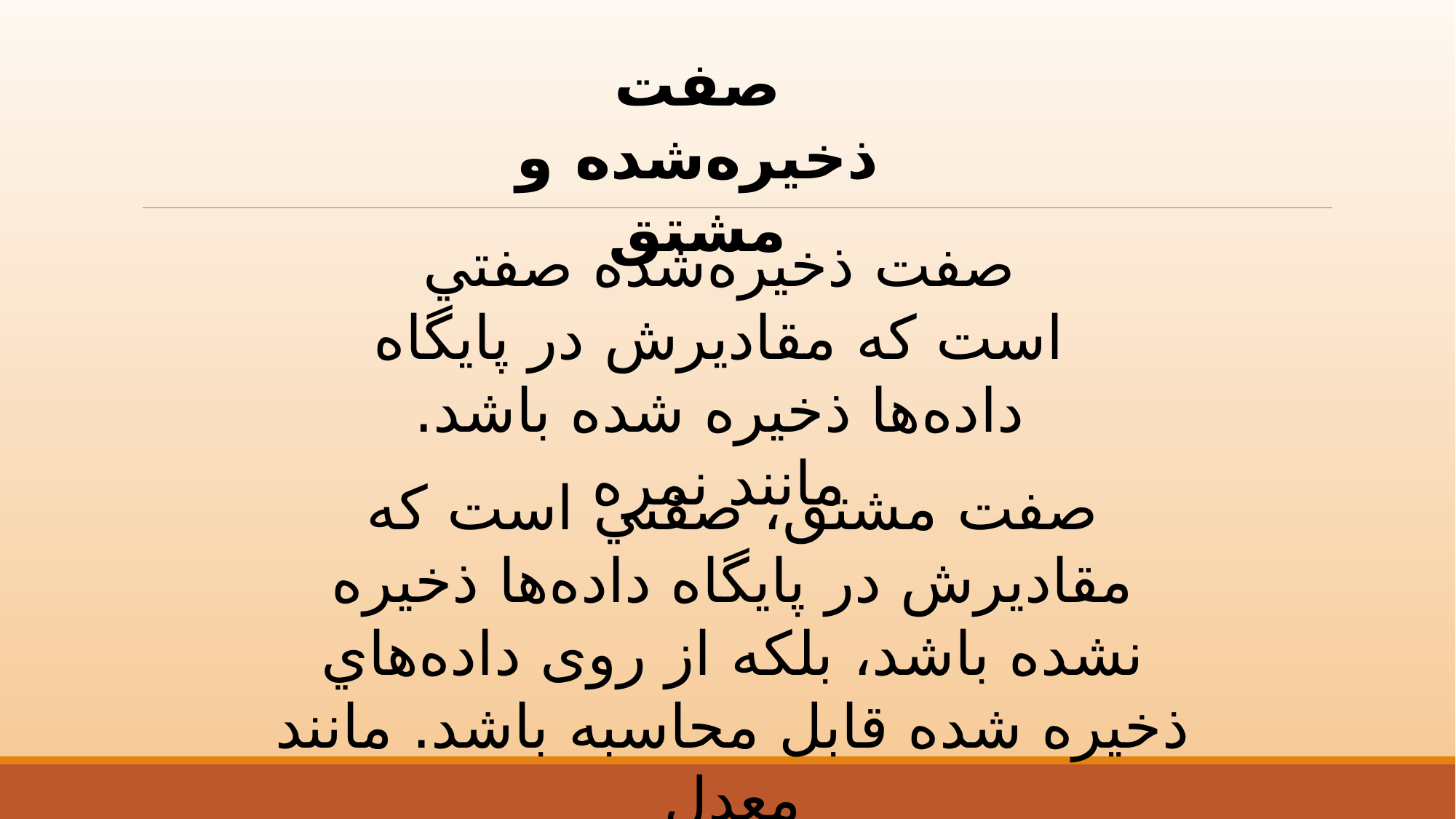

صفت ذخيره‌شده و مشتق
صفت ذخيره‌شده صفتي است كه مقاديرش در پايگاه داده‌ها ذخيره شده باشد. مانند نمره
صفت مشتق، صفتي است كه مقاديرش در پايگاه داده‌ها ذخيره نشده باشد، بلكه از روی داده‌هاي ذخيره شده قابل محاسبه باشد. مانند معدل